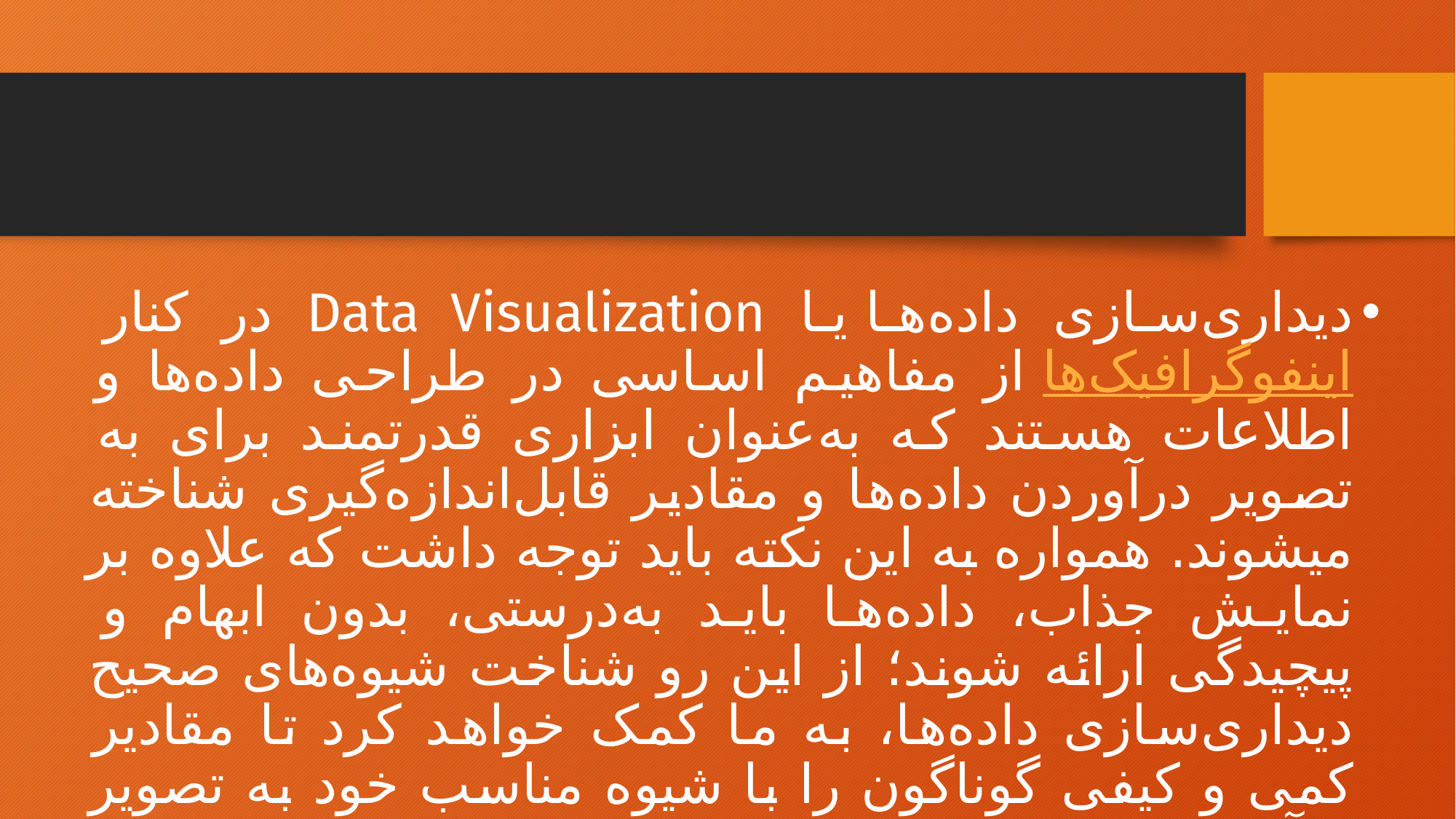

دیداری‌سازی داده‌ها یا Data Visualization در کنار اینفوگرافیک‌ها از مفاهیم اساسی در طراحی داده‌ها و اطلاعات هستند که به‌عنوان ابزاری قدرتمند برای به تصویر درآوردن داده‌ها و مقادیر قابل‌اندازه‌گیری شناخته می‎شوند. همواره به این نکته باید توجه داشت که علاوه بر نمایش جذاب، داده‌ها باید به‌درستی، بدون ابهام و پیچیدگی ارائه شوند؛ از این رو شناخت شیوه‌های صحیح دیداری‌سازی داده‌ها، به ما کمک خواهد کرد تا مقادیر کمی و کیفی گوناگون را با شیوه مناسب خود به تصویر درآوریم.